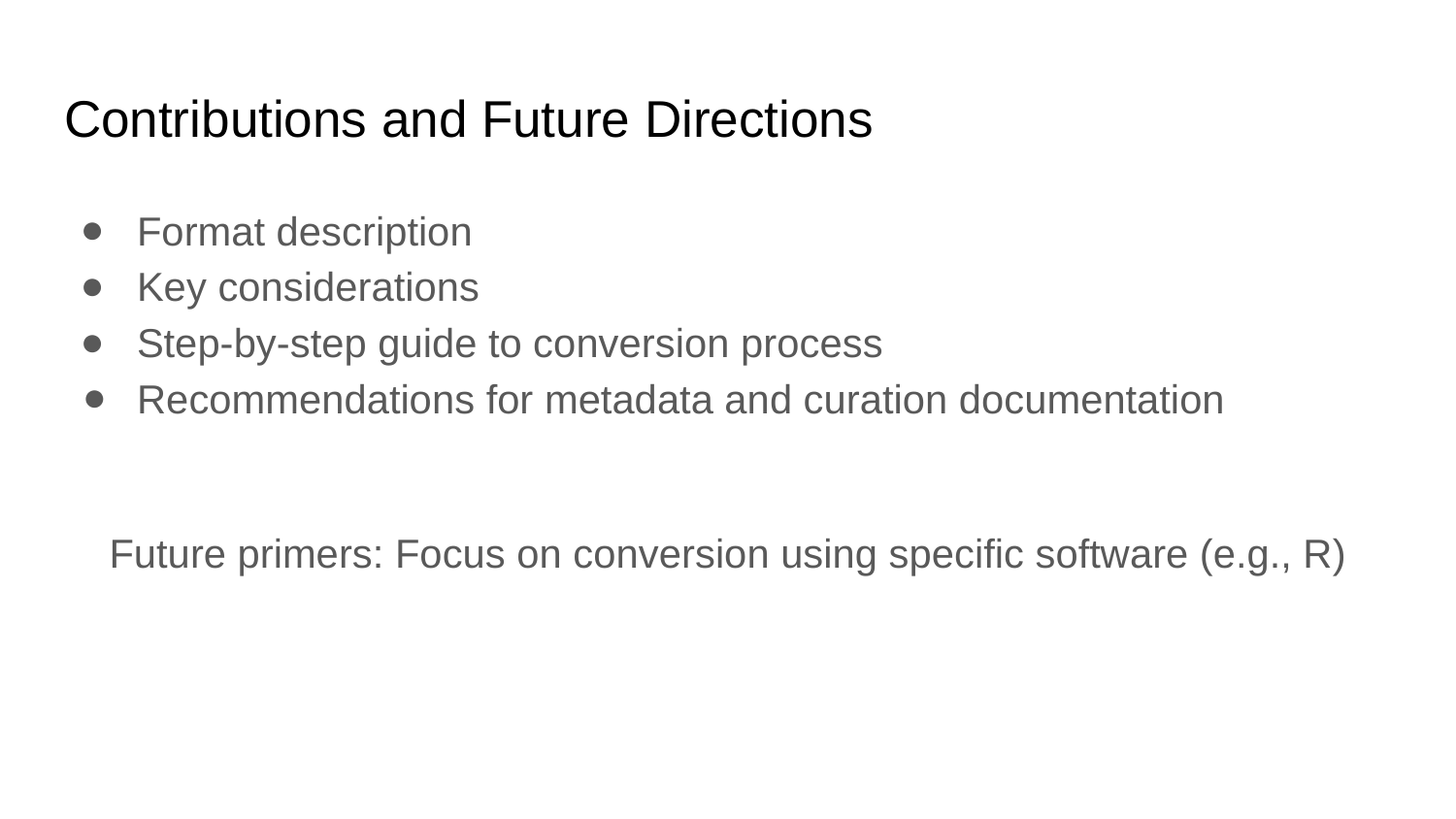

# Contributions and Future Directions
Format description
Key considerations
Step-by-step guide to conversion process
Recommendations for metadata and curation documentation

Future primers: Focus on conversion using specific software (e.g., R)